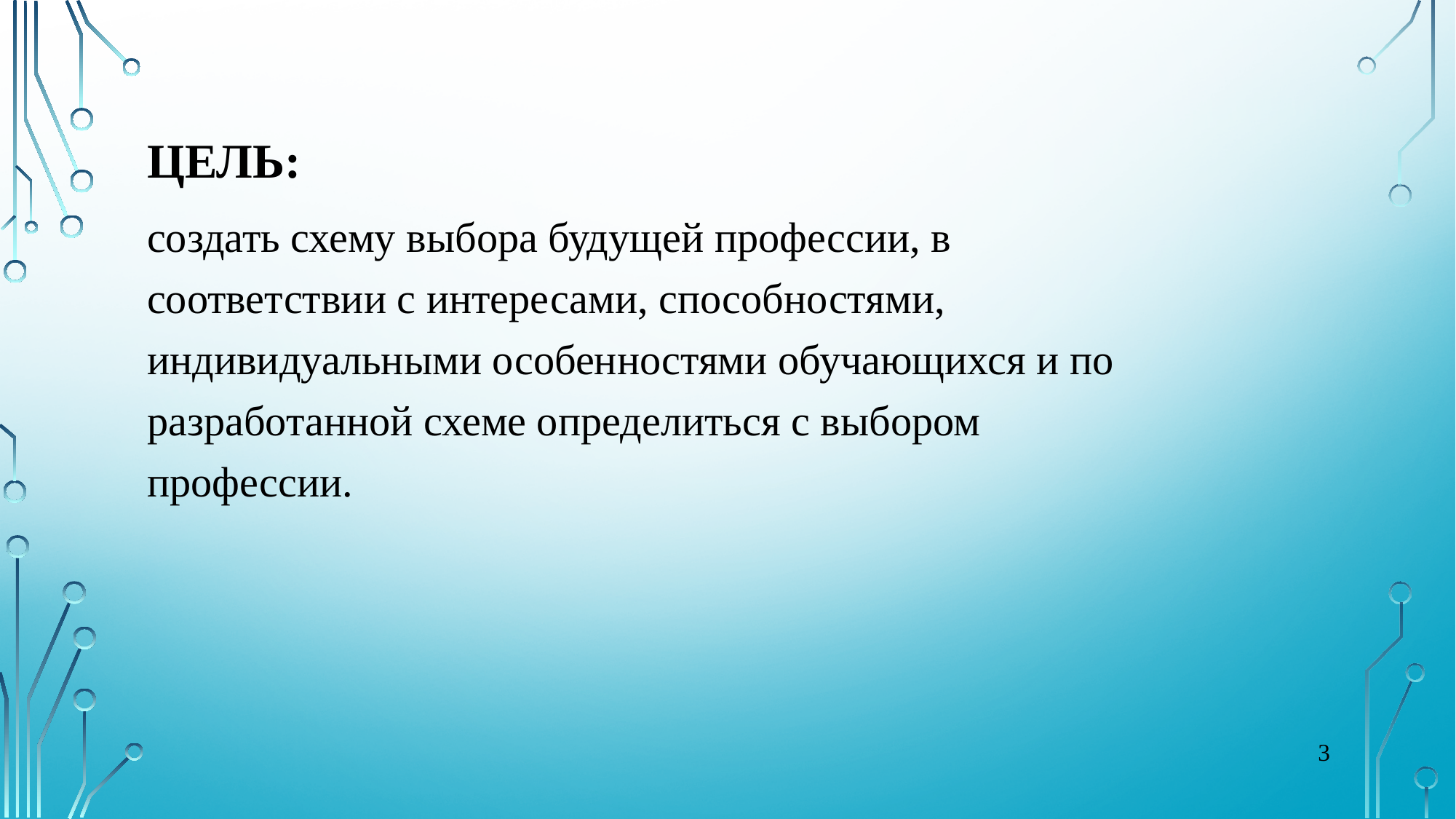

# Цель:
создать схему выбора будущей профессии, в соответствии с интересами, способностями, индивидуальными особенностями обучающихся и по разработанной схеме определиться с выбором профессии.

3